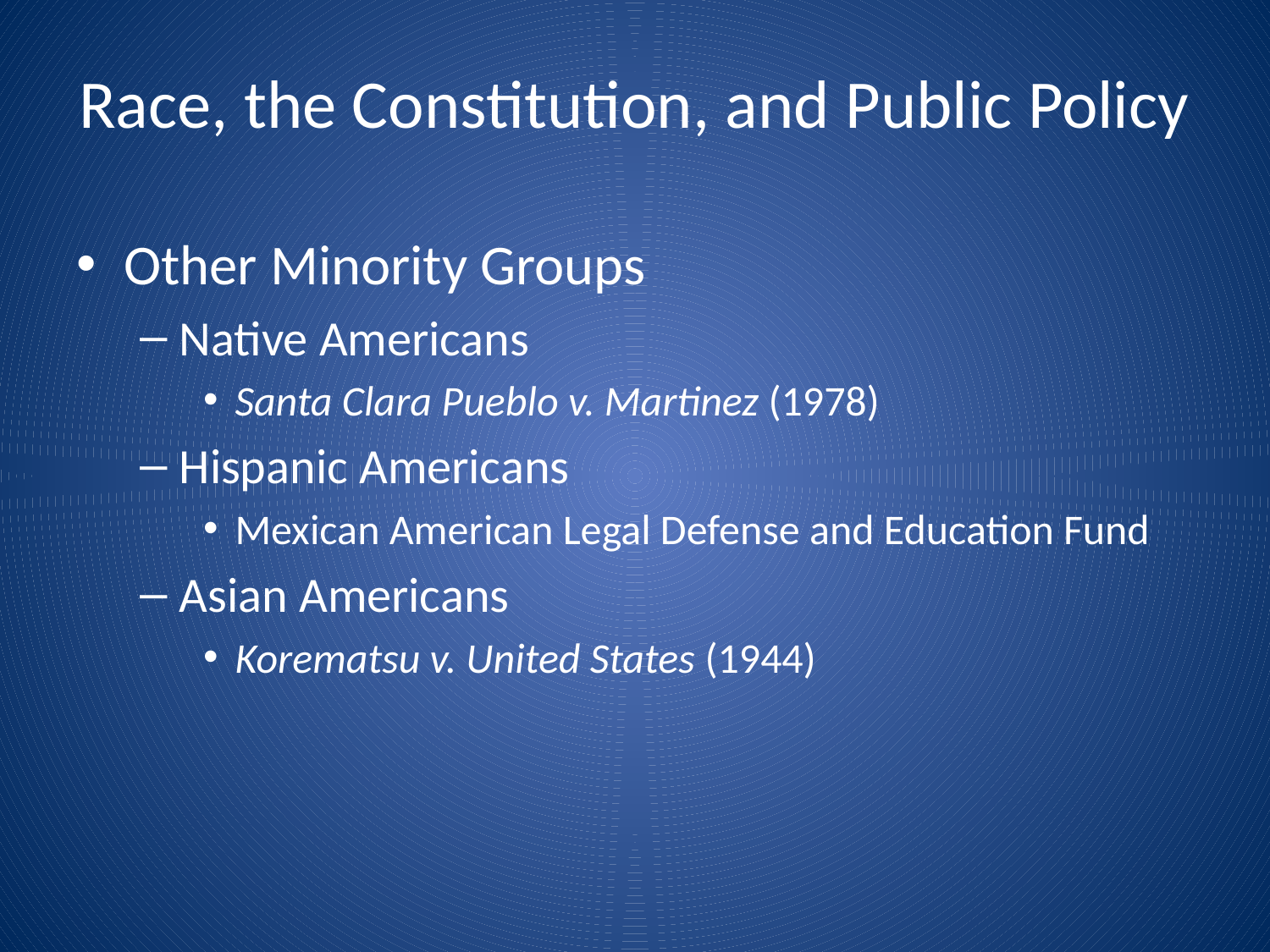

# Race, the Constitution, and Public Policy
Other Minority Groups
Native Americans
Santa Clara Pueblo v. Martinez (1978)
Hispanic Americans
Mexican American Legal Defense and Education Fund
Asian Americans
Korematsu v. United States (1944)